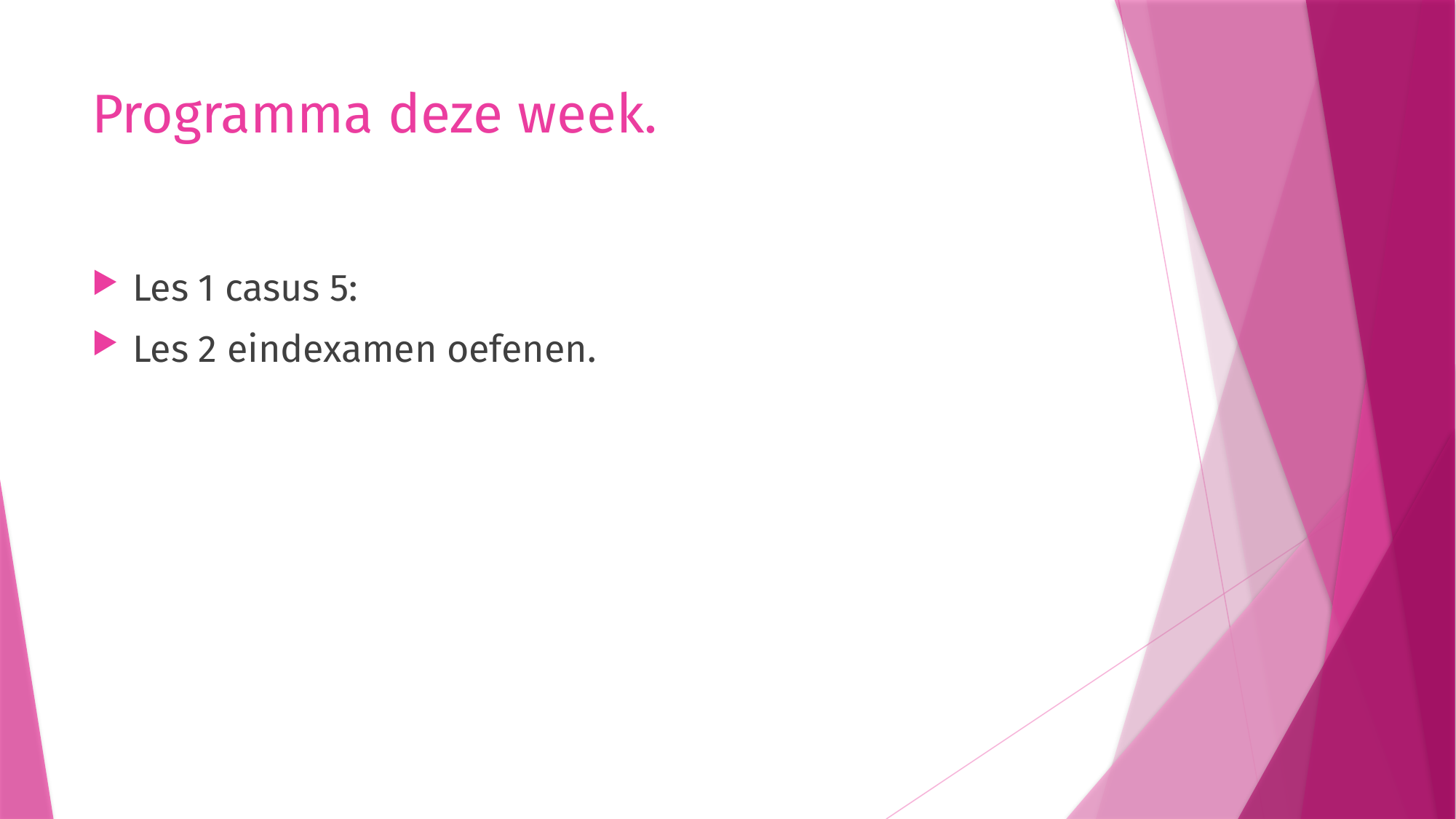

# Programma deze week.
Les 1 casus 5:
Les 2 eindexamen oefenen.